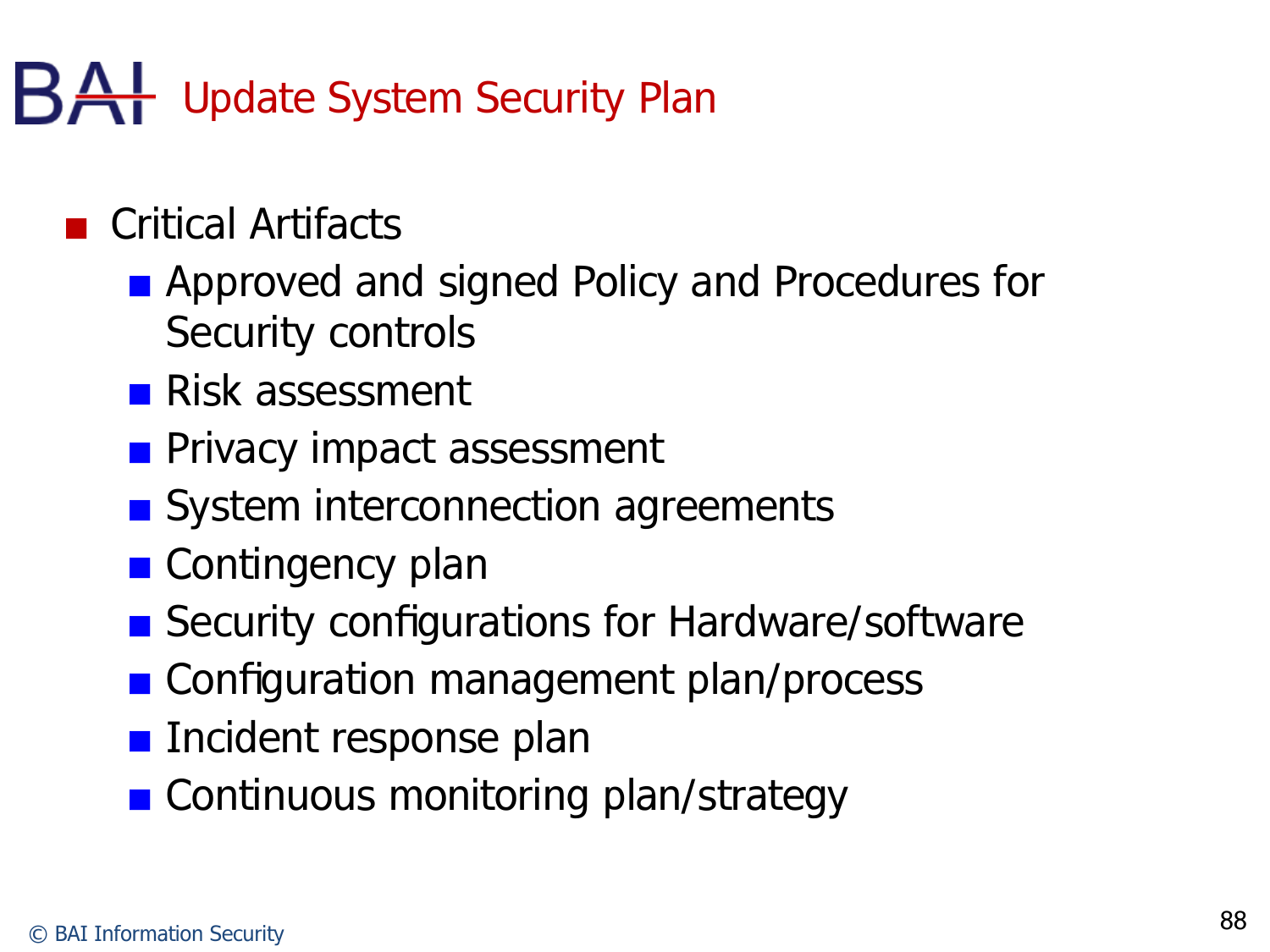

# Update System Security Plan
Critical Artifacts
Approved and signed Policy and Procedures for Security controls
Risk assessment
Privacy impact assessment
System interconnection agreements
Contingency plan
Security configurations for Hardware/software
Configuration management plan/process
Incident response plan
Continuous monitoring plan/strategy